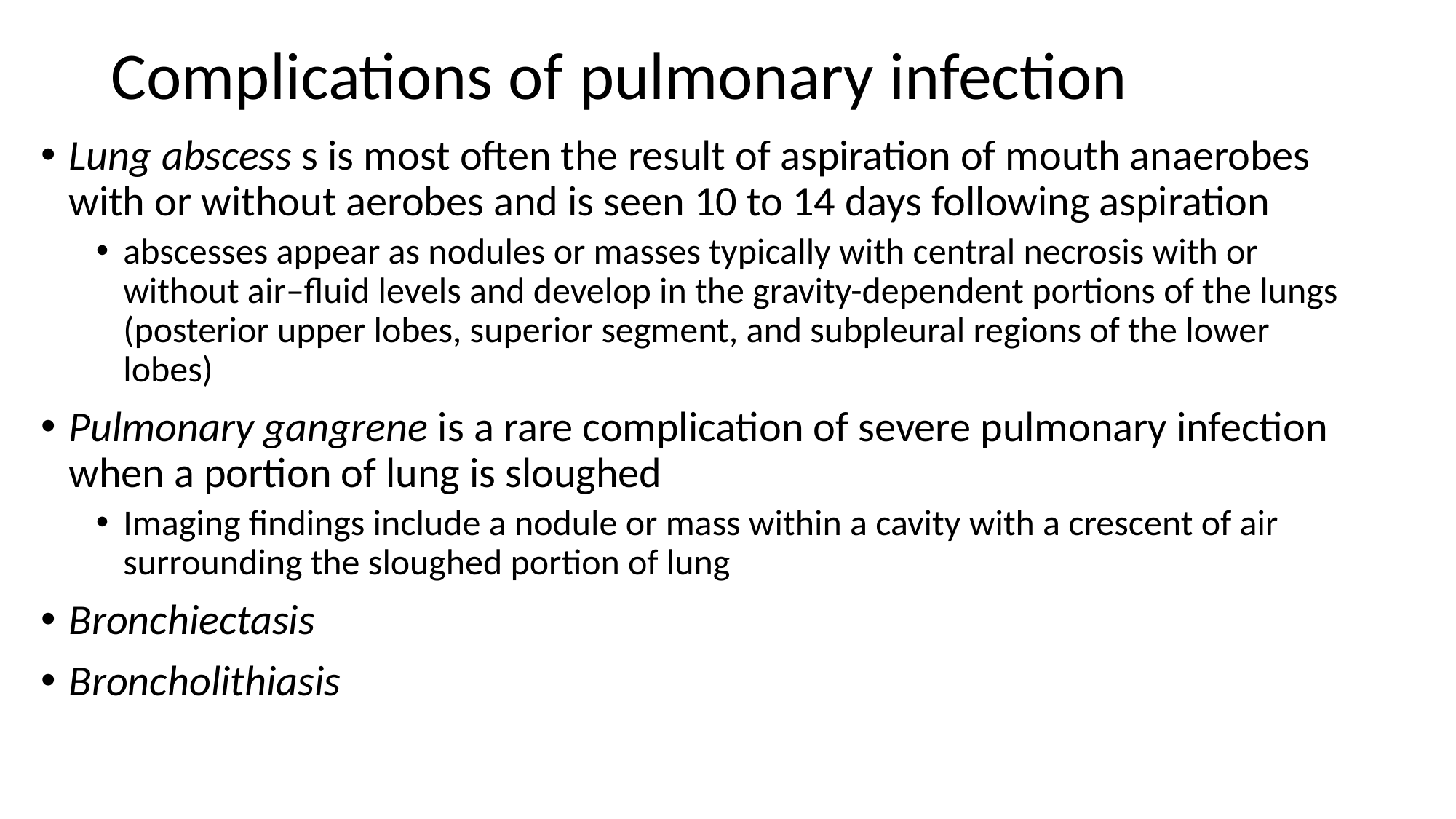

# Complications of pulmonary infection
Lung abscess s is most often the result of aspiration of mouth anaerobes with or without aerobes and is seen 10 to 14 days following aspiration
abscesses appear as nodules or masses typically with central necrosis with or without air–fluid levels and develop in the gravity-dependent portions of the lungs (posterior upper lobes, superior segment, and subpleural regions of the lower lobes)
Pulmonary gangrene is a rare complication of severe pulmonary infection when a portion of lung is sloughed
Imaging findings include a nodule or mass within a cavity with a crescent of air surrounding the sloughed portion of lung
Bronchiectasis
Broncholithiasis